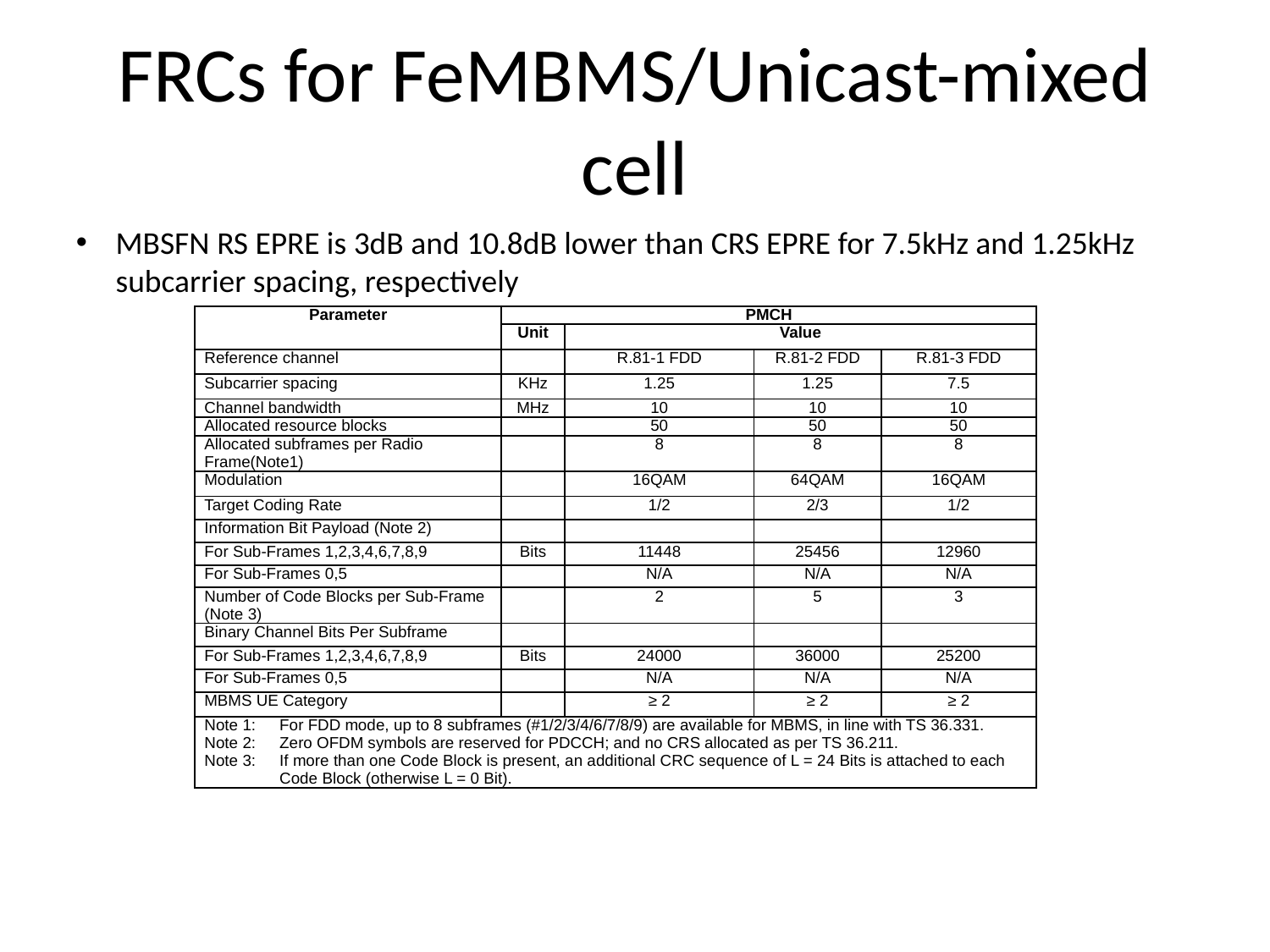

# FRCs for FeMBMS/Unicast-mixed cell
MBSFN RS EPRE is 3dB and 10.8dB lower than CRS EPRE for 7.5kHz and 1.25kHz subcarrier spacing, respectively
| Parameter | PMCH |  |  |  |
| --- | --- | --- | --- | --- |
|  | Unit | Value |  |  |
| Reference channel |  | R.81-1 FDD | R.81-2 FDD | R.81-3 FDD |
| Subcarrier spacing | KHz | 1.25 | 1.25 | 7.5 |
| Channel bandwidth | MHz | 10 | 10 | 10 |
| Allocated resource blocks |  | 50 | 50 | 50 |
| Allocated subframes per Radio Frame(Note1) |  | 8 | 8 | 8 |
| Modulation |  | 16QAM | 64QAM | 16QAM |
| Target Coding Rate |  | 1/2 | 2/3 | 1/2 |
| Information Bit Payload (Note 2) |  |  |  |  |
| For Sub-Frames 1,2,3,4,6,7,8,9 | Bits | 11448 | 25456 | 12960 |
| For Sub-Frames 0,5 |  | N/A | N/A | N/A |
| Number of Code Blocks per Sub-Frame (Note 3) |  | 2 | 5 | 3 |
| Binary Channel Bits Per Subframe |  |  |  |  |
| For Sub-Frames 1,2,3,4,6,7,8,9 | Bits | 24000 | 36000 | 25200 |
| For Sub-Frames 0,5 |  | N/A | N/A | N/A |
| MBMS UE Category |  | ≥ 2 | ≥ 2 | ≥ 2 |
| Note 1: For FDD mode, up to 8 subframes (#1/2/3/4/6/7/8/9) are available for MBMS, in line with TS 36.331. Note 2: Zero OFDM symbols are reserved for PDCCH; and no CRS allocated as per TS 36.211. Note 3: If more than one Code Block is present, an additional CRC sequence of L = 24 Bits is attached to each Code Block (otherwise L = 0 Bit). |  |  |  |  |